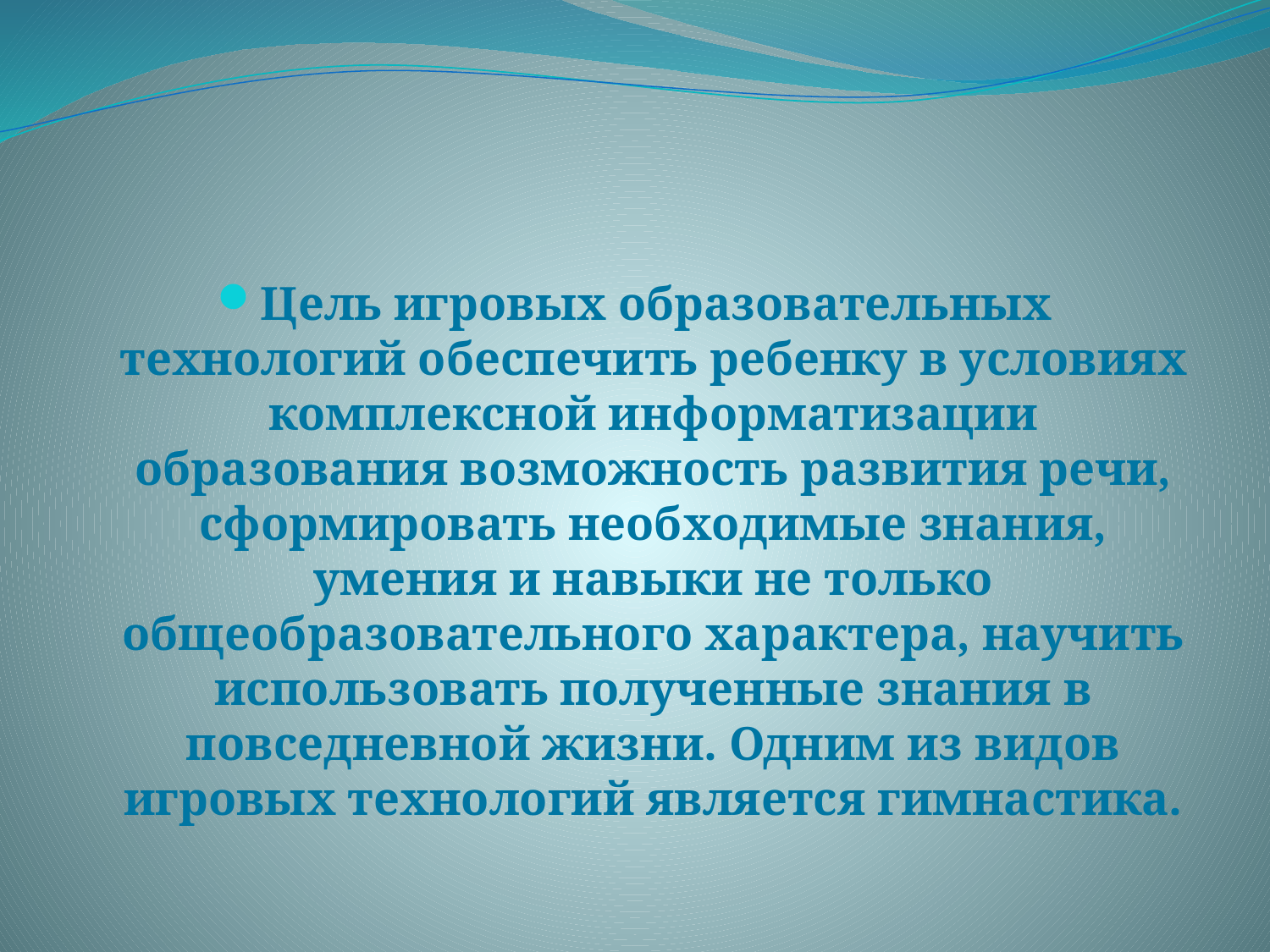

#
Цель игровых образовательных технологий обеспечить ребенку в условиях комплексной информатизации образования возможность развития речи, сформировать необходимые знания, умения и навыки не только общеобразовательного характера, научить использовать полученные знания в повседневной жизни. Одним из видов игровых технологий является гимнастика.